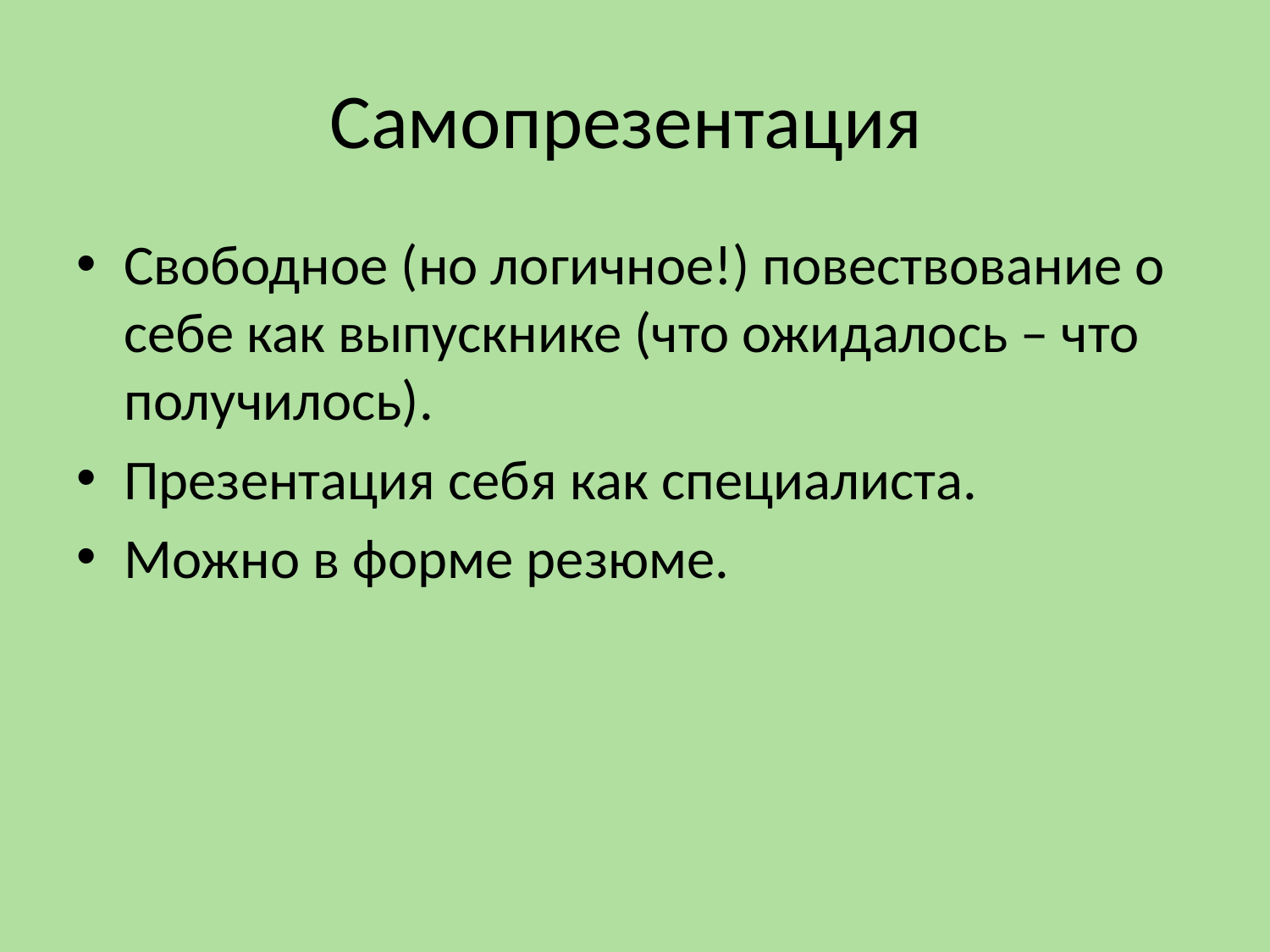

# Самопрезентация
Свободное (но логичное!) повествование о себе как выпускнике (что ожидалось – что получилось).
Презентация себя как специалиста.
Можно в форме резюме.